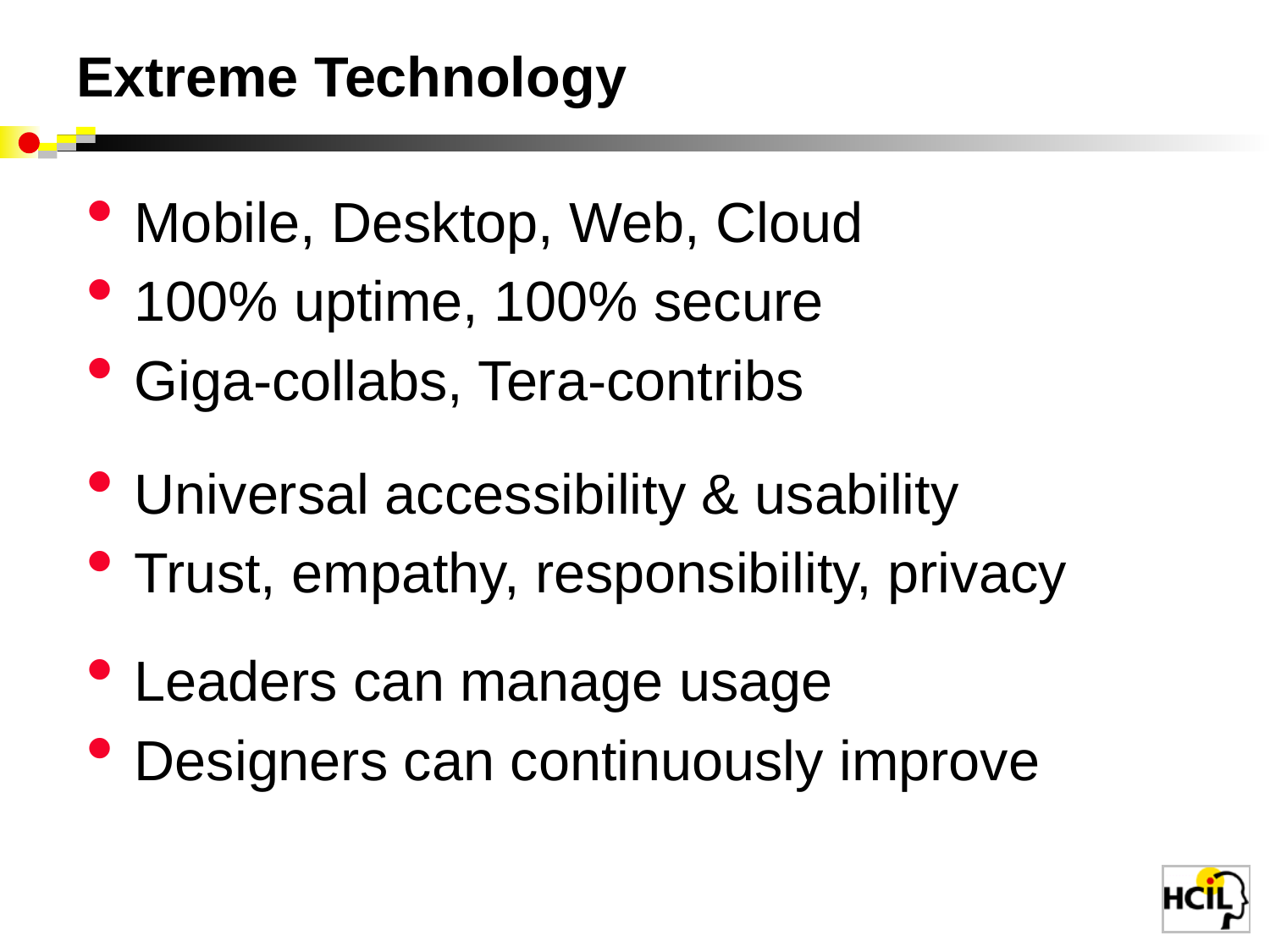

Extreme Technology
Mobile, Desktop, Web, Cloud
100% uptime, 100% secure
Giga-collabs, Tera-contribs

Universal accessibility & usability
Trust, empathy, responsibility, privacy
Leaders can manage usage
Designers can continuously improve